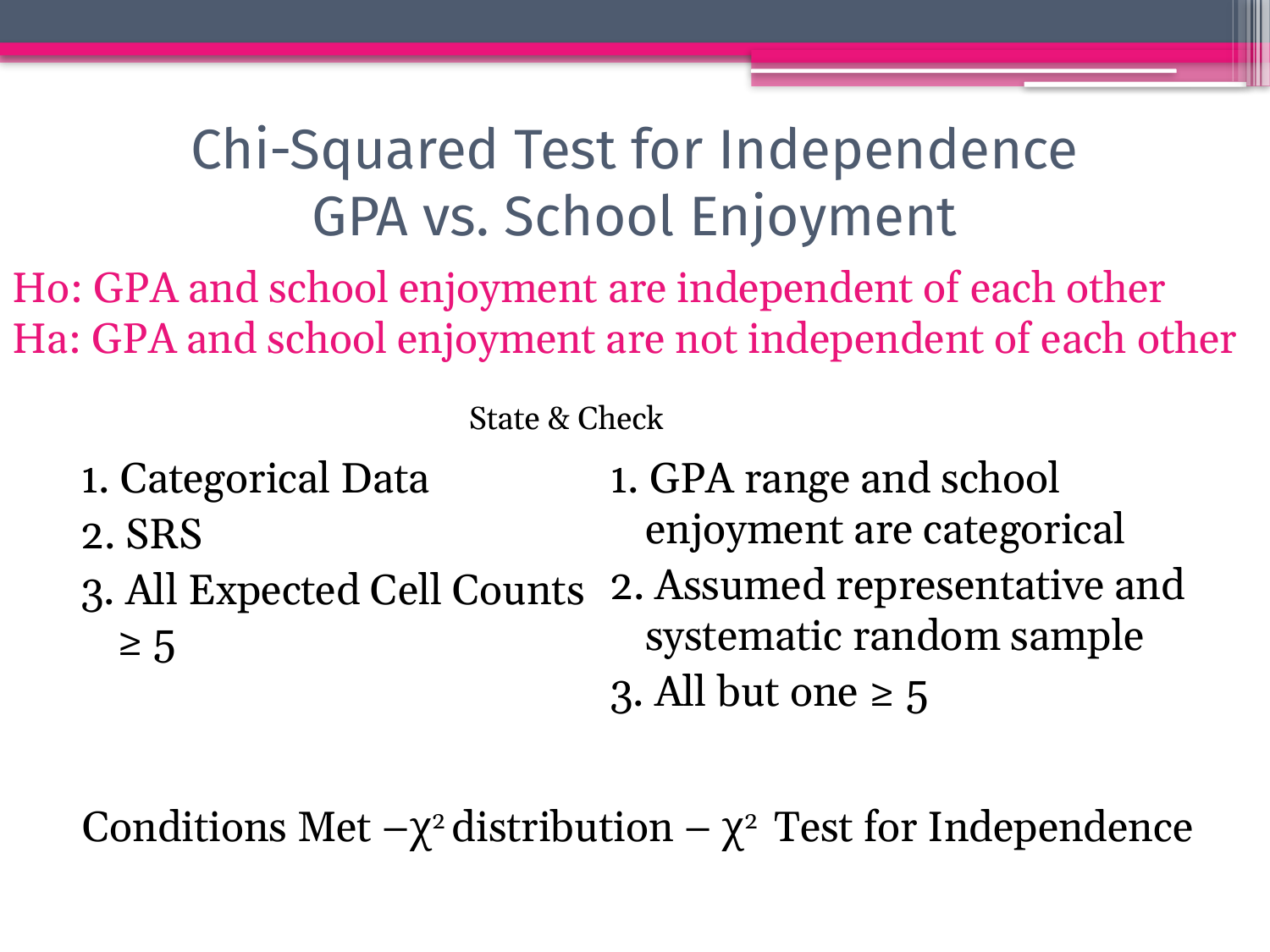

# Chi-Squared Test for Independence GPA vs. School Enjoyment
Ho: GPA and school enjoyment are independent of each other
Ha: GPA and school enjoyment are not independent of each other

State & Check
1. Categorical Data
2. SRS
3. All Expected Cell Counts ≥ 5
1. GPA range and school enjoyment are categorical
2. Assumed representative and systematic random sample
3. All but one ≥ 5
Conditions Met –χ2 distribution – χ2  Test for Independence